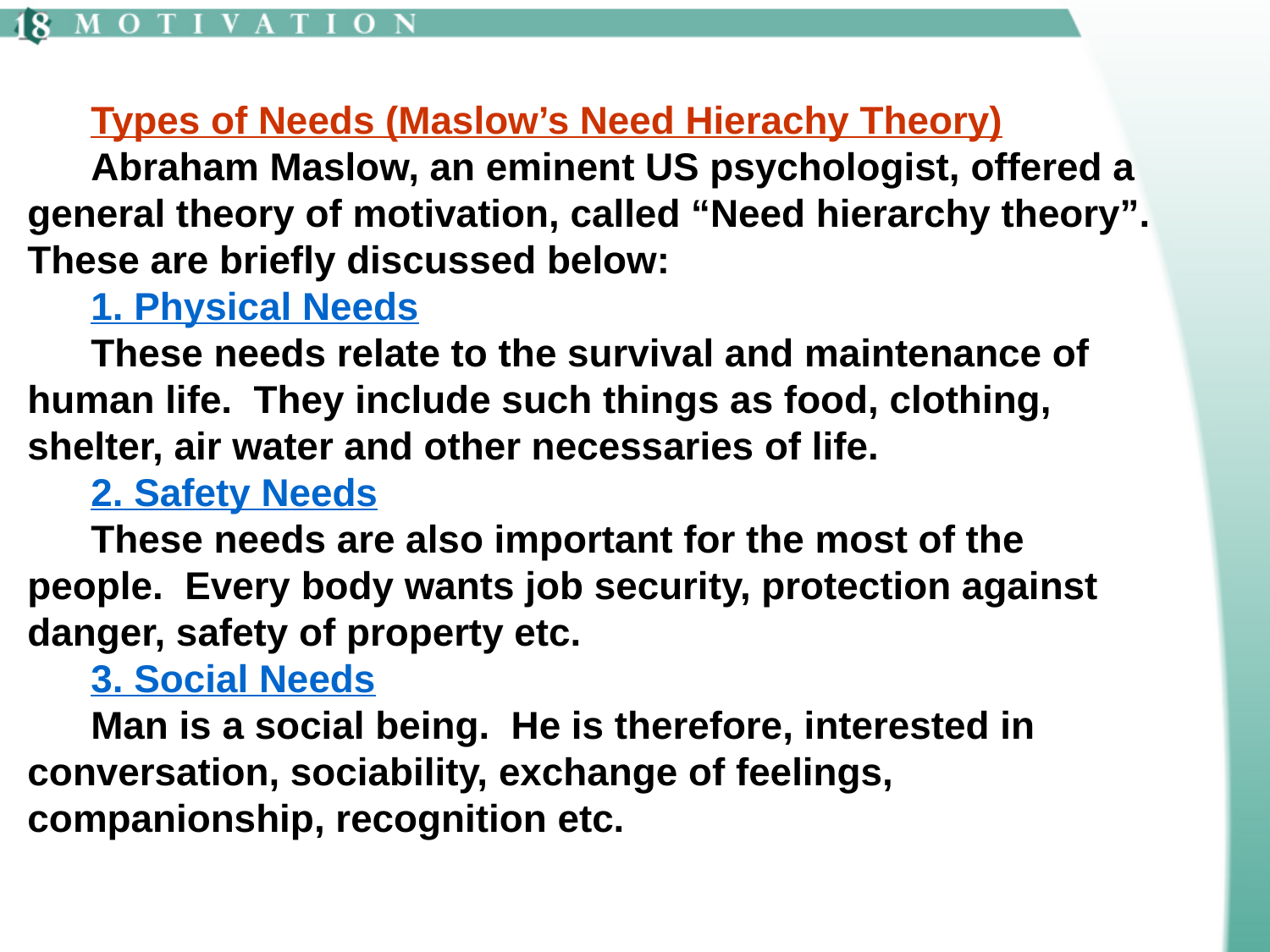

Types of Needs (Maslow’s Need Hierachy Theory)
Abraham Maslow, an eminent US psychologist, offered a general theory of motivation, called “Need hierarchy theory”.  These are briefly discussed below:
1. Physical Needs
These needs relate to the survival and maintenance of human life.  They include such things as food, clothing, shelter, air water and other necessaries of life.
2. Safety Needs
These needs are also important for the most of the people.  Every body wants job security, protection against danger, safety of property etc.
3. Social Needs
Man is a social being.  He is therefore, interested in conversation, sociability, exchange of feelings, companionship, recognition etc.